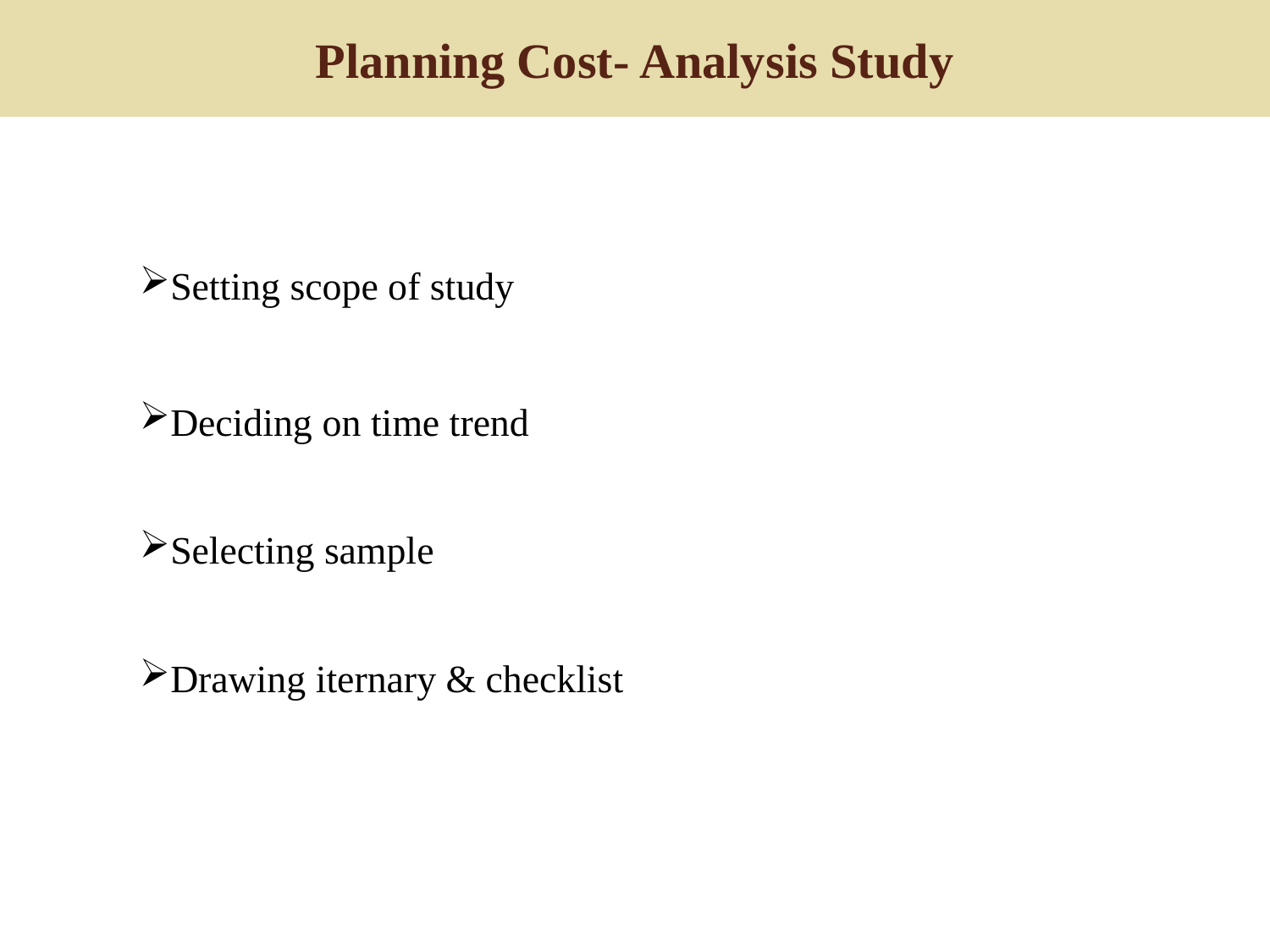

# Planning Cost- Analysis Study

Setting scope of study

Deciding on time trend

Selecting sample

Drawing iternary & checklist